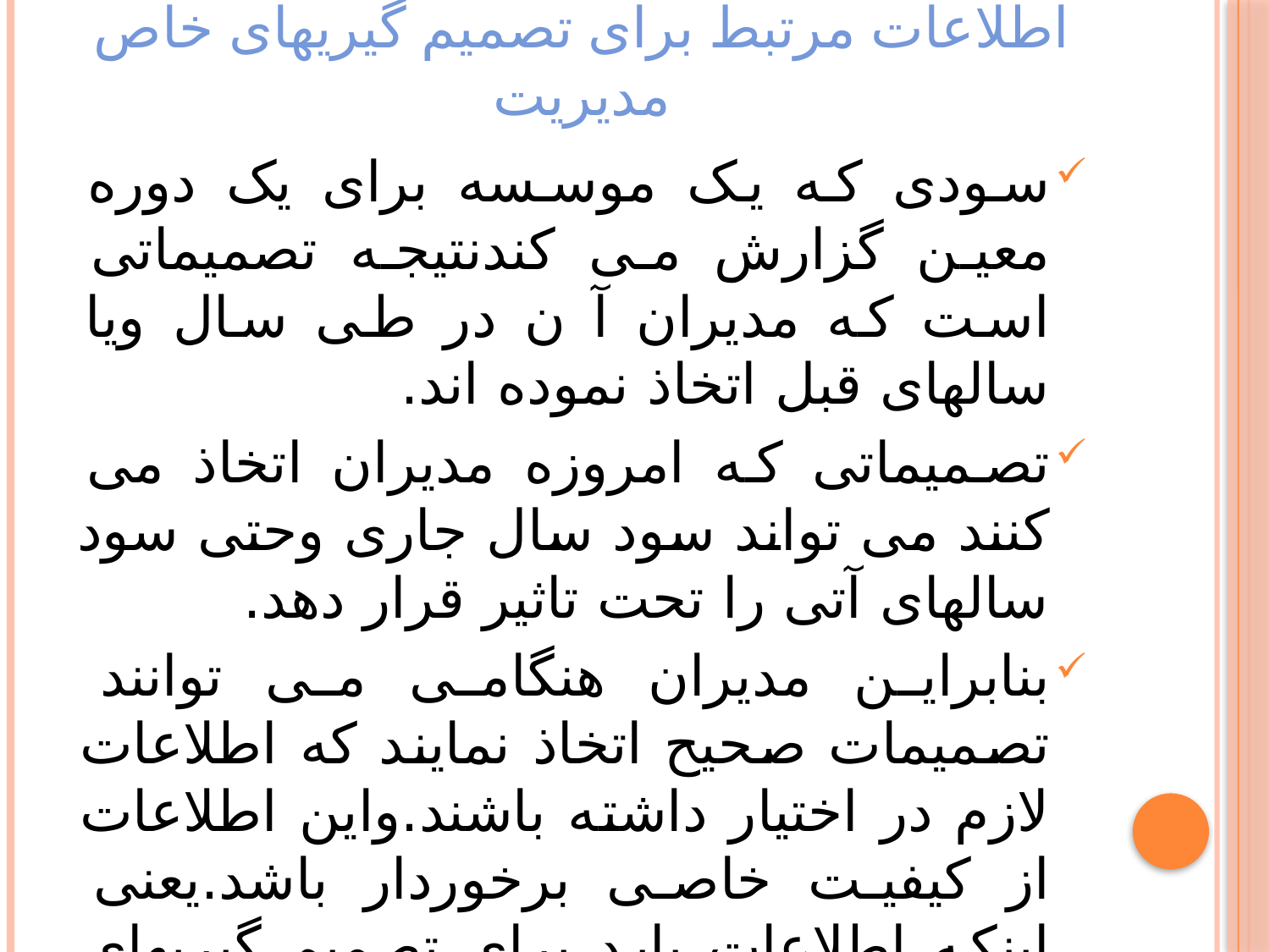

# اطلاعات مرتبط برای تصمیم گیریهای خاص مدیریت
سودی که یک موسسه برای یک دوره معین گزارش می کندنتیجه تصمیماتی است که مدیران آ ن در طی سال ویا سالهای قبل اتخاذ نموده اند.
تصمیماتی که امروزه مدیران اتخاذ می کنند می تواند سود سال جاری وحتی سود سالهای آتی را تحت تاثیر قرار دهد.
بنابراین مدیران هنگامی می توانند تصمیمات صحیح اتخاذ نمایند که اطلاعات لازم در اختیار داشته باشند.واین اطلاعات از کیفیت خاصی برخوردار باشد.یعنی اینکه اطلاعات باید برای تصمیم گیریهای خاص مدیریت مربوط باشد.